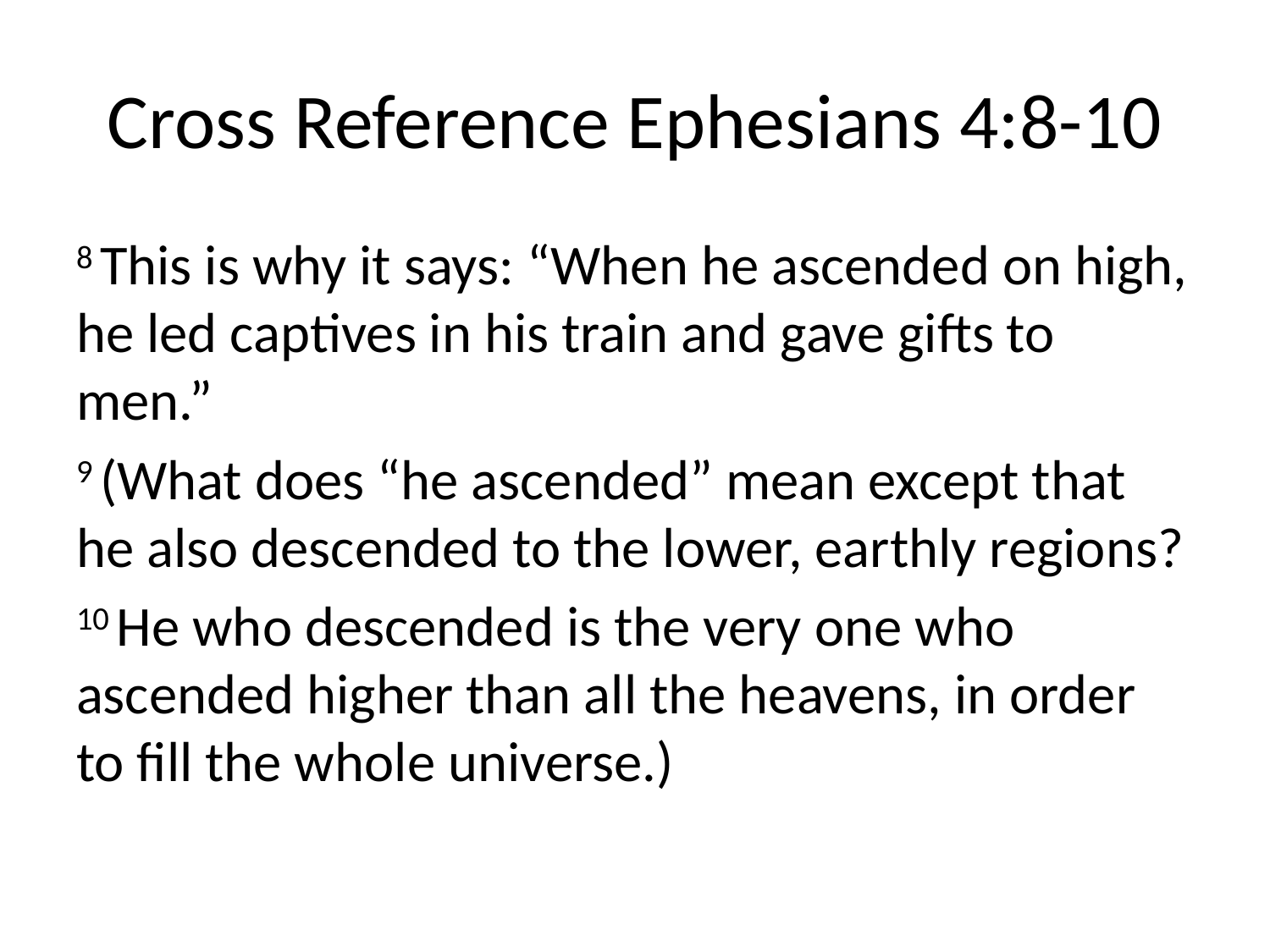

# Cross Reference Ephesians 4:8-10
8 This is why it says: “When he ascended on high, he led captives in his train and gave gifts to men.”
9 (What does “he ascended” mean except that he also descended to the lower, earthly regions?
10 He who descended is the very one who ascended higher than all the heavens, in order to fill the whole universe.)